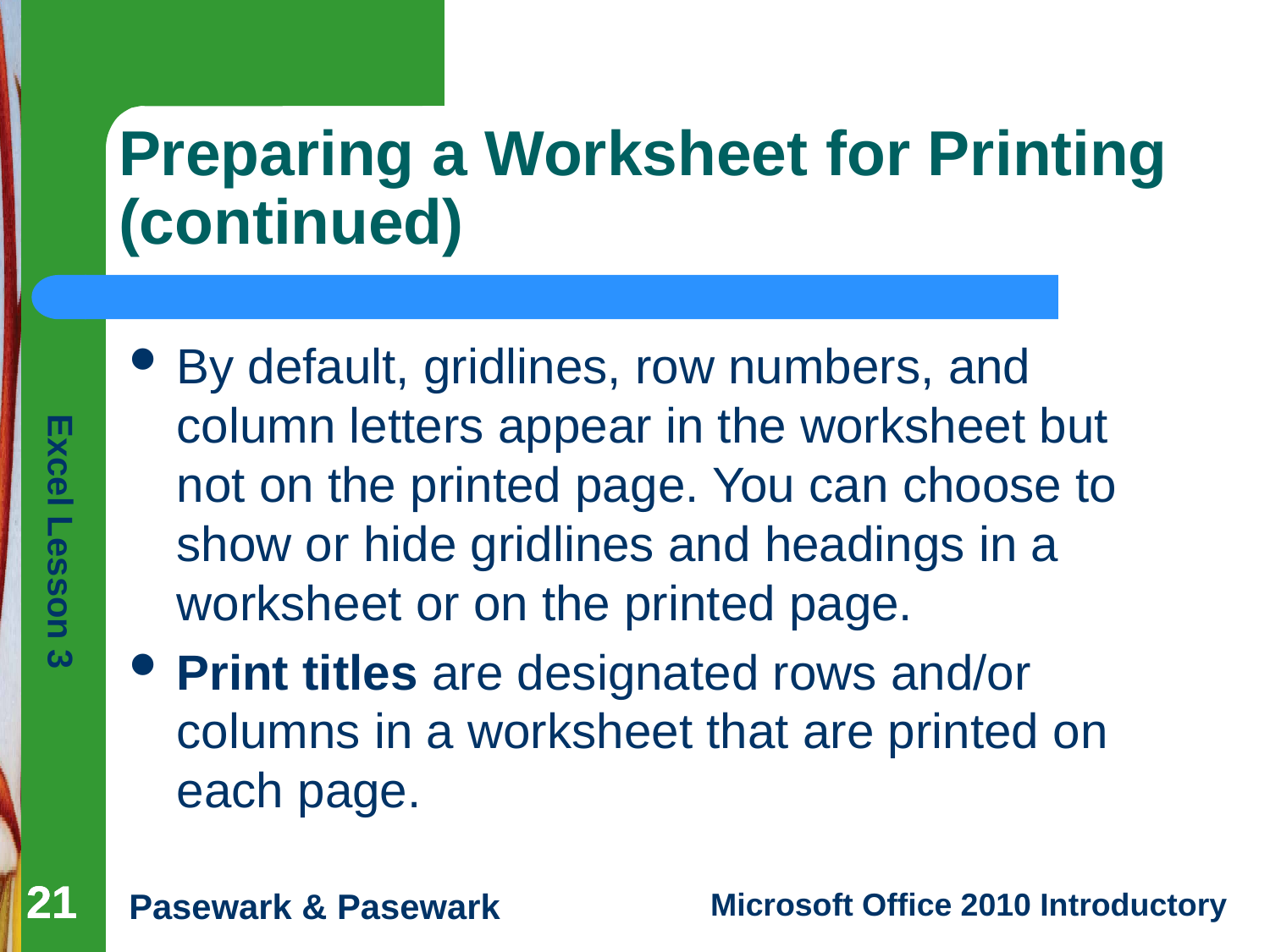

# Preparing a Worksheet for Printing (continued)
By default, gridlines, row numbers, and column letters appear in the worksheet but not on the printed page. You can choose to show or hide gridlines and headings in a worksheet or on the printed page.
Print titles are designated rows and/or columns in a worksheet that are printed on each page.
21
21
21